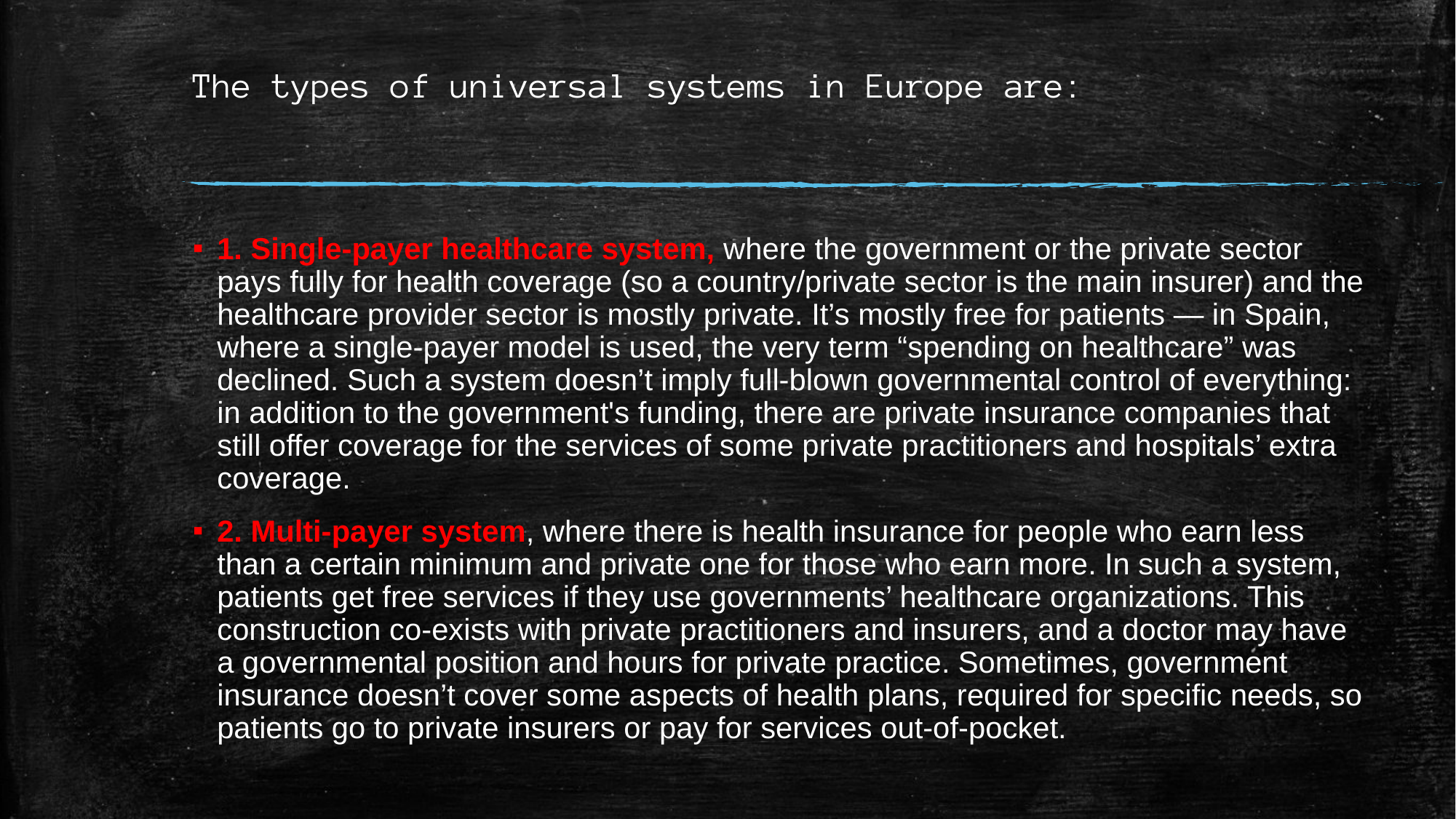

# The types of universal systems in Europe are:
1. Single-payer healthcare system, where the government or the private sector pays fully for health coverage (so a country/private sector is the main insurer) and the healthcare provider sector is mostly private. It’s mostly free for patients — in Spain, where a single-payer model is used, the very term “spending on healthcare” was declined. Such a system doesn’t imply full-blown governmental control of everything: in addition to the government's funding, there are private insurance companies that still offer coverage for the services of some private practitioners and hospitals’ extra coverage.
2. Multi-payer system, where there is health insurance for people who earn less than a certain minimum and private one for those who earn more. In such a system, patients get free services if they use governments’ healthcare organizations. This construction co-exists with private practitioners and insurers, and a doctor may have a governmental position and hours for private practice. Sometimes, government insurance doesn’t cover some aspects of health plans, required for specific needs, so patients go to private insurers or pay for services out-of-pocket.